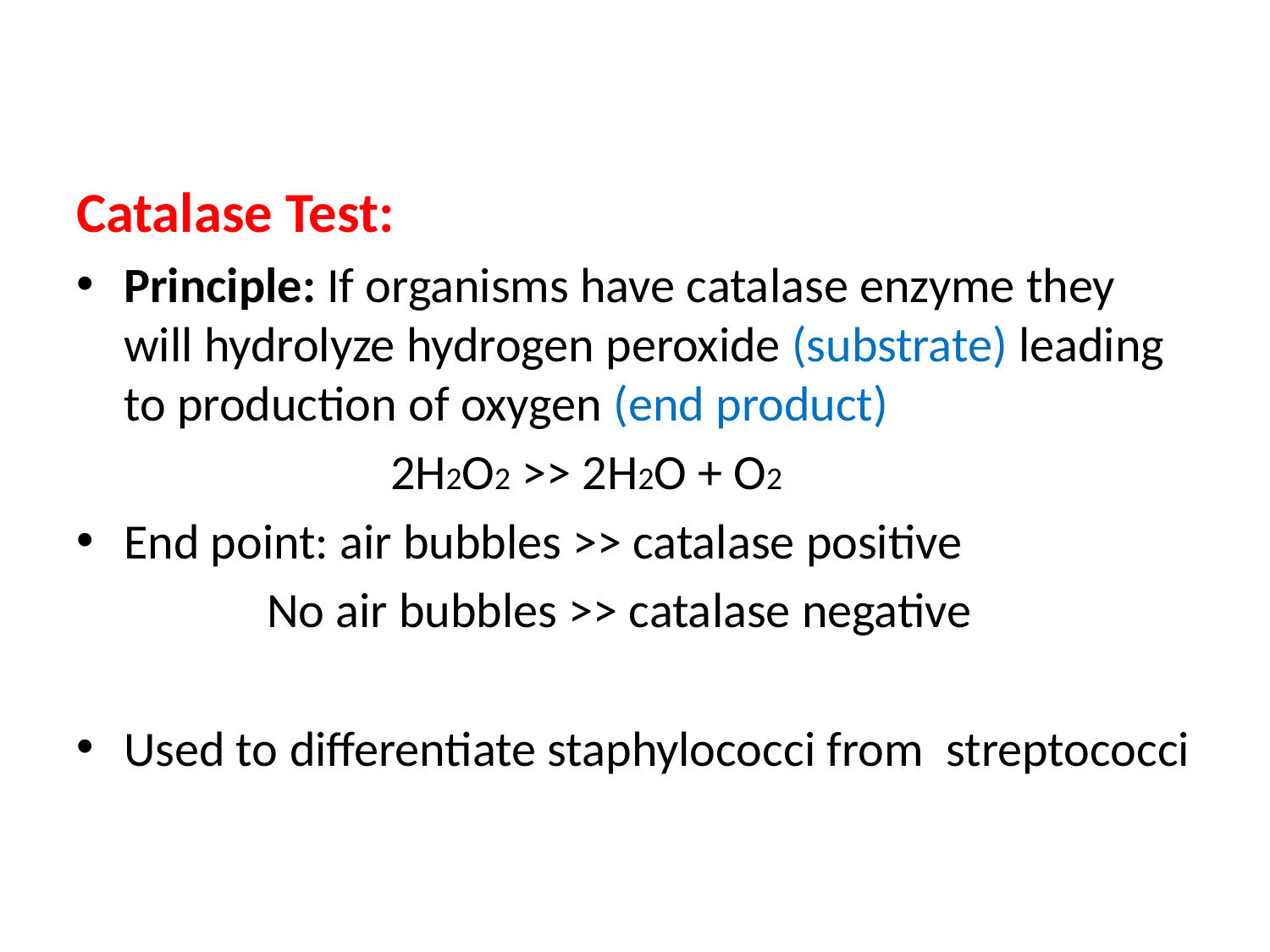

#
Catalase Test:
Principle: If organisms have catalase enzyme they will hydrolyze hydrogen peroxide (substrate) leading to production of oxygen (end product)
                            2H2O2 >> 2H2O + O2
End point: air bubbles >> catalase positive
                 No air bubbles >> catalase negative

Used to differentiate staphylococci from  streptococci